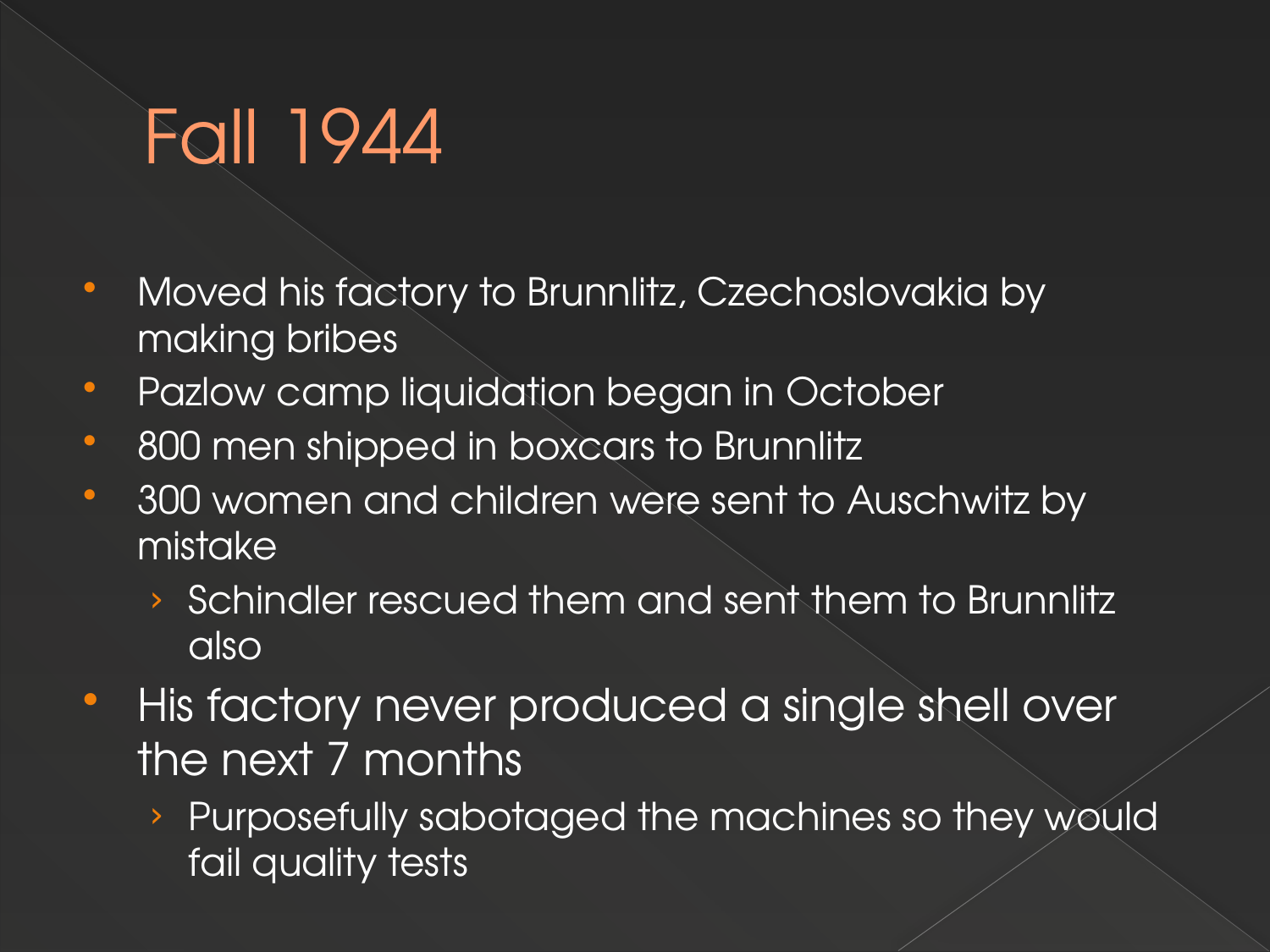

# Fall 1944
Moved his factory to Brunnlitz, Czechoslovakia by making bribes
Pazlow camp liquidation began in October
800 men shipped in boxcars to Brunnlitz
300 women and children were sent to Auschwitz by mistake
Schindler rescued them and sent them to Brunnlitz also
His factory never produced a single shell over the next 7 months
Purposefully sabotaged the machines so they would fail quality tests